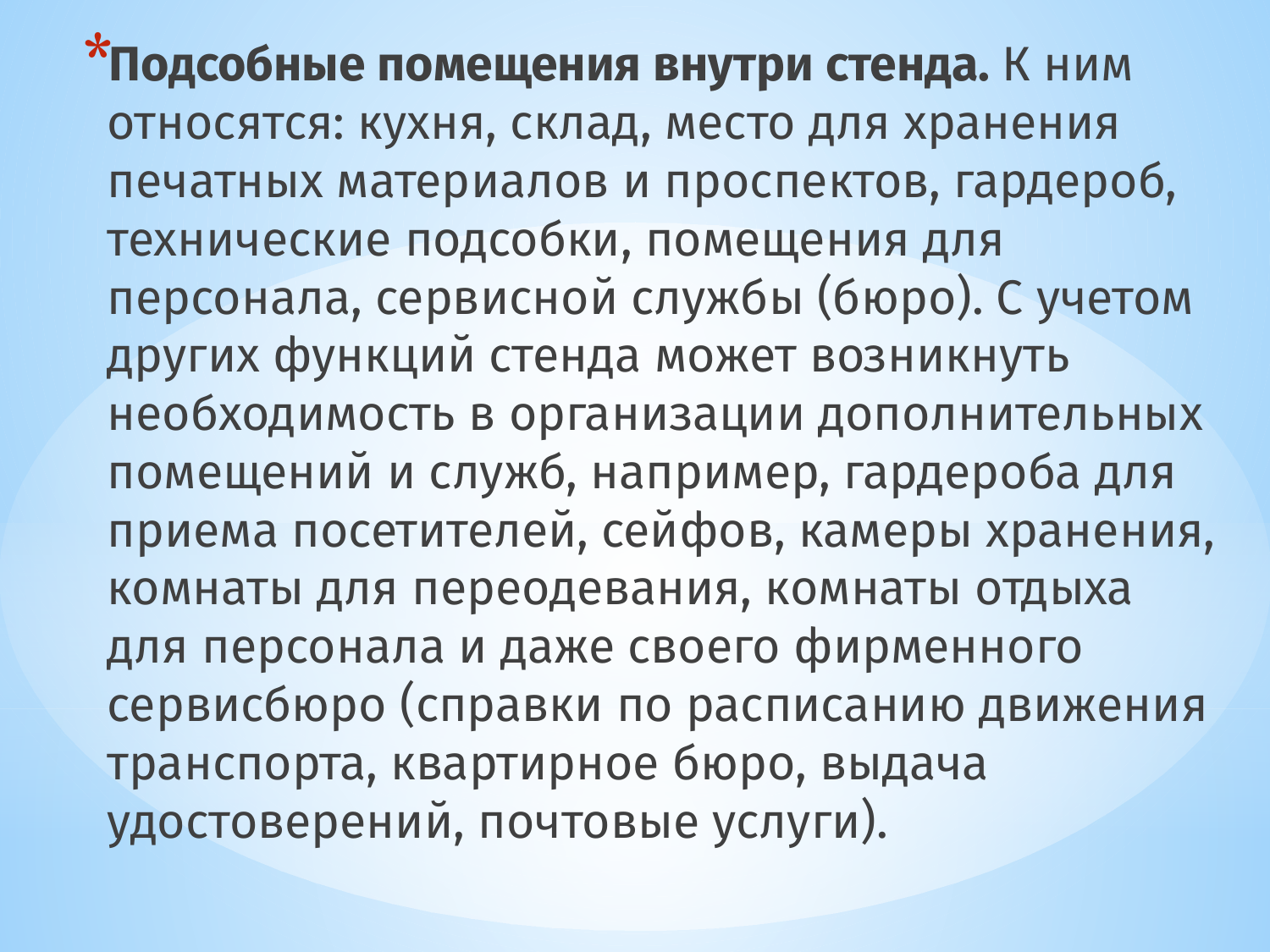

Подсобные помещения внутри стенда. К ним относятся: кухня, склад, место для хранения печатных материалов и проспектов, гардероб, технические подсобки, помещения для персонала, сервисной службы (бюро). С учетом других функций стенда может возникнуть необходимость в организации дополнительных помещений и служб, например, гардероба для приема посетителей, сейфов, камеры хранения, комнаты для переодевания, комнаты отдыха для персонала и даже своего фирменного сервисбюро (справки по расписанию движения транспорта, квартирное бюро, выдача удостоверений, почтовые услуги).
#